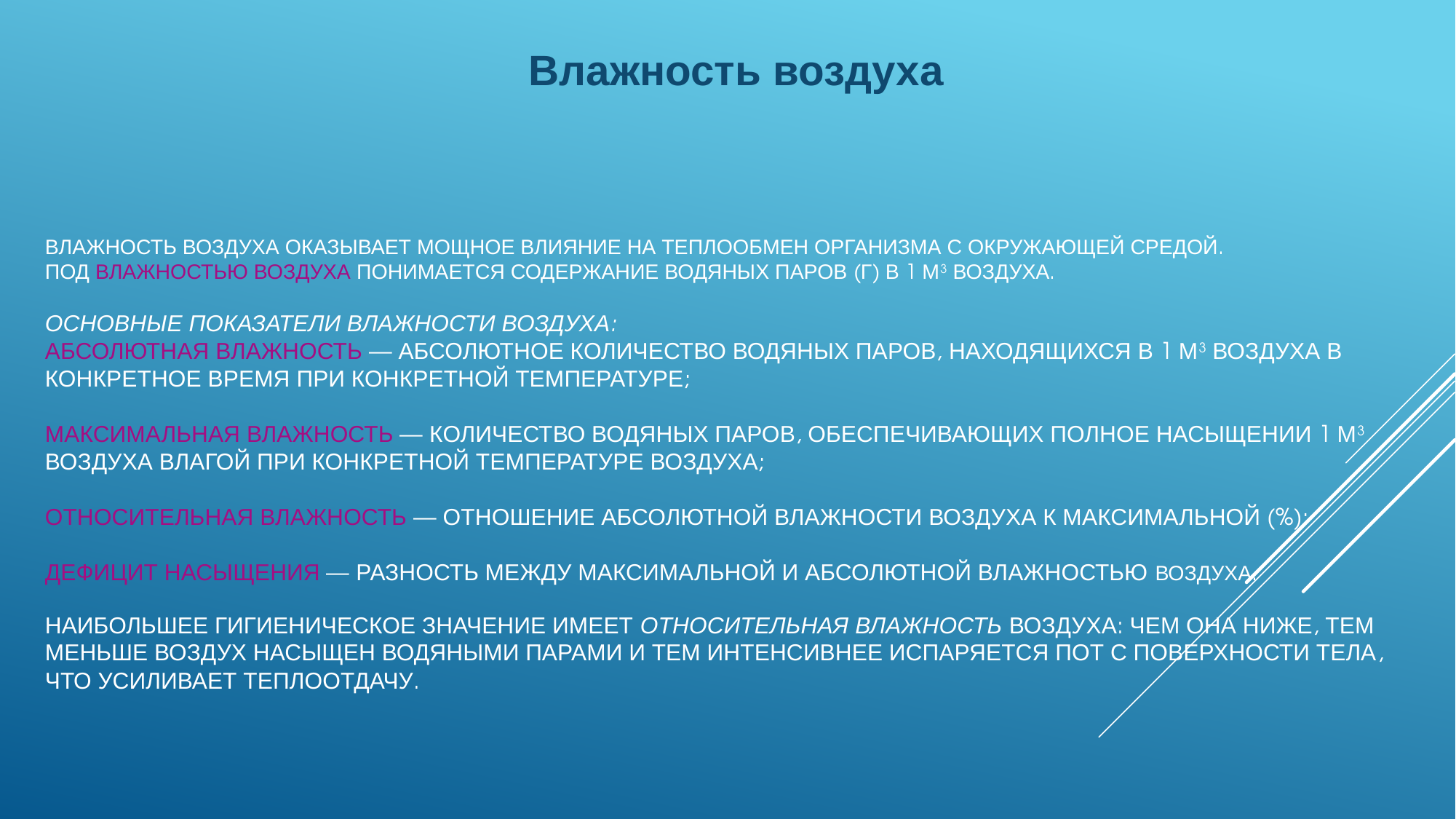

Влажность воздуха
# влажность воздуха оказывает мощное влияние на теплообмен организма с окружающей средой. Под влажностью воздуха понимается содержание водяных па­ров (г) в 1 м3 воздуха. Основные показатели влажности воздуха: абсолютная влажность — абсолютное количество водяных паров, находящихся в 1 м3 воздуха в конкретное время при конкрет­ной температуре; максимальная влажность — количество водяных паров, обеспечивающих полное насыщении 1 м3 воздуха влагой при конкретной температуре воздуха; относительная влажность — отношение абсолютной влажности воздуха к максимальной (%); дефицит насыщения — разность между максимальной и абсолютной влажностью воздуха. Наибольшее гигиеническое значение имеет относительная влаж­ность воздуха: чем она ниже, тем меньше воздух насыщен водяными парами и тем интенсивнее испаряется пот с поверхности тела, что усиливает теплоотдачу.